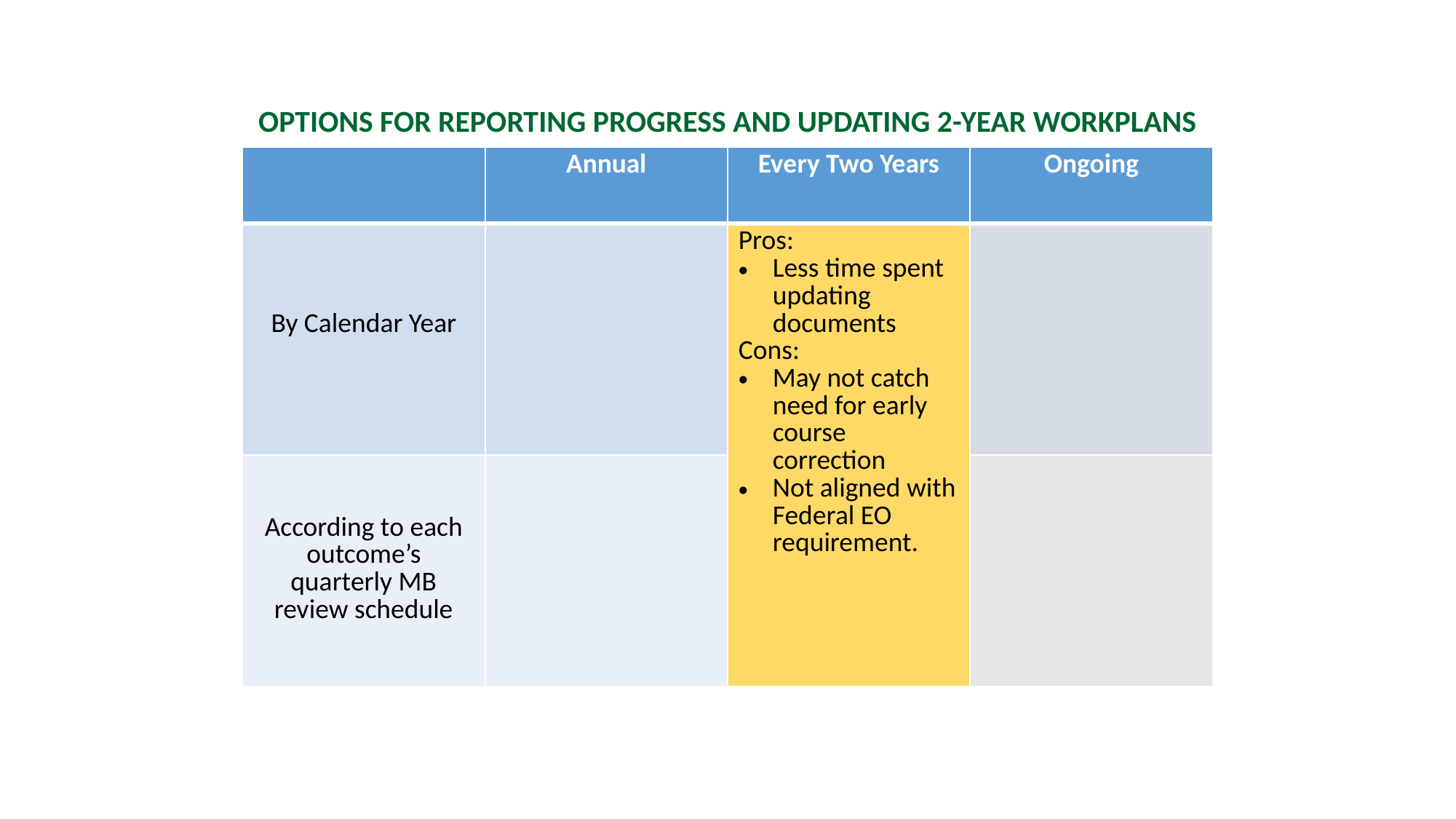

OPTIONS FOR REPORTING PROGRESS AND UPDATING 2-YEAR WORKPLANS
|  | Annual | Every Two Years | Ongoing |
| --- | --- | --- | --- |
| By Calendar Year |  | Pros: Less time spent updating documents Cons: May not catch need for early course correction Not aligned with Federal EO requirement. |  |
| According to each outcome’s quarterly MB review schedule |  |  |  |